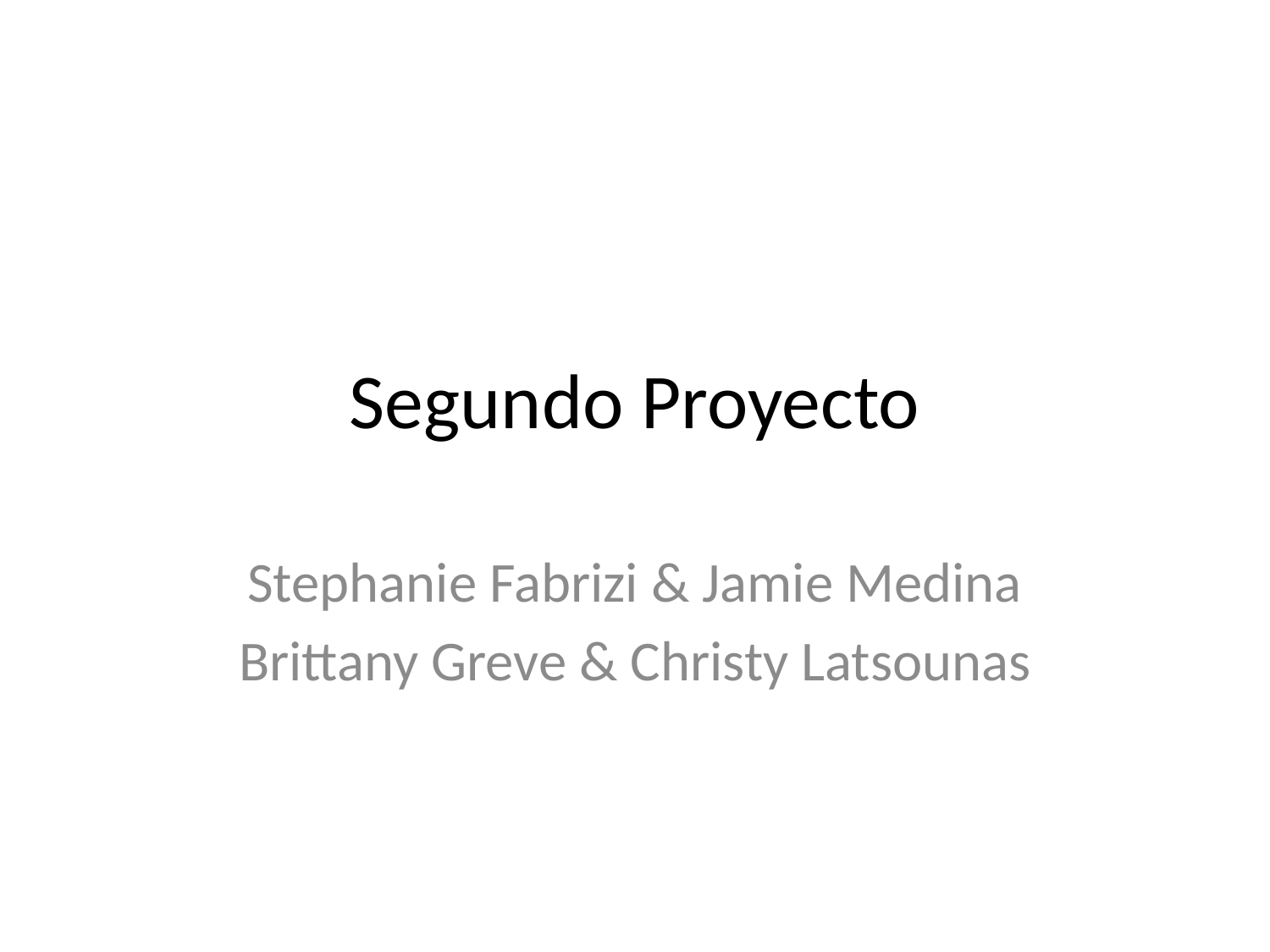

# Segundo Proyecto
Stephanie Fabrizi & Jamie Medina
Brittany Greve & Christy Latsounas